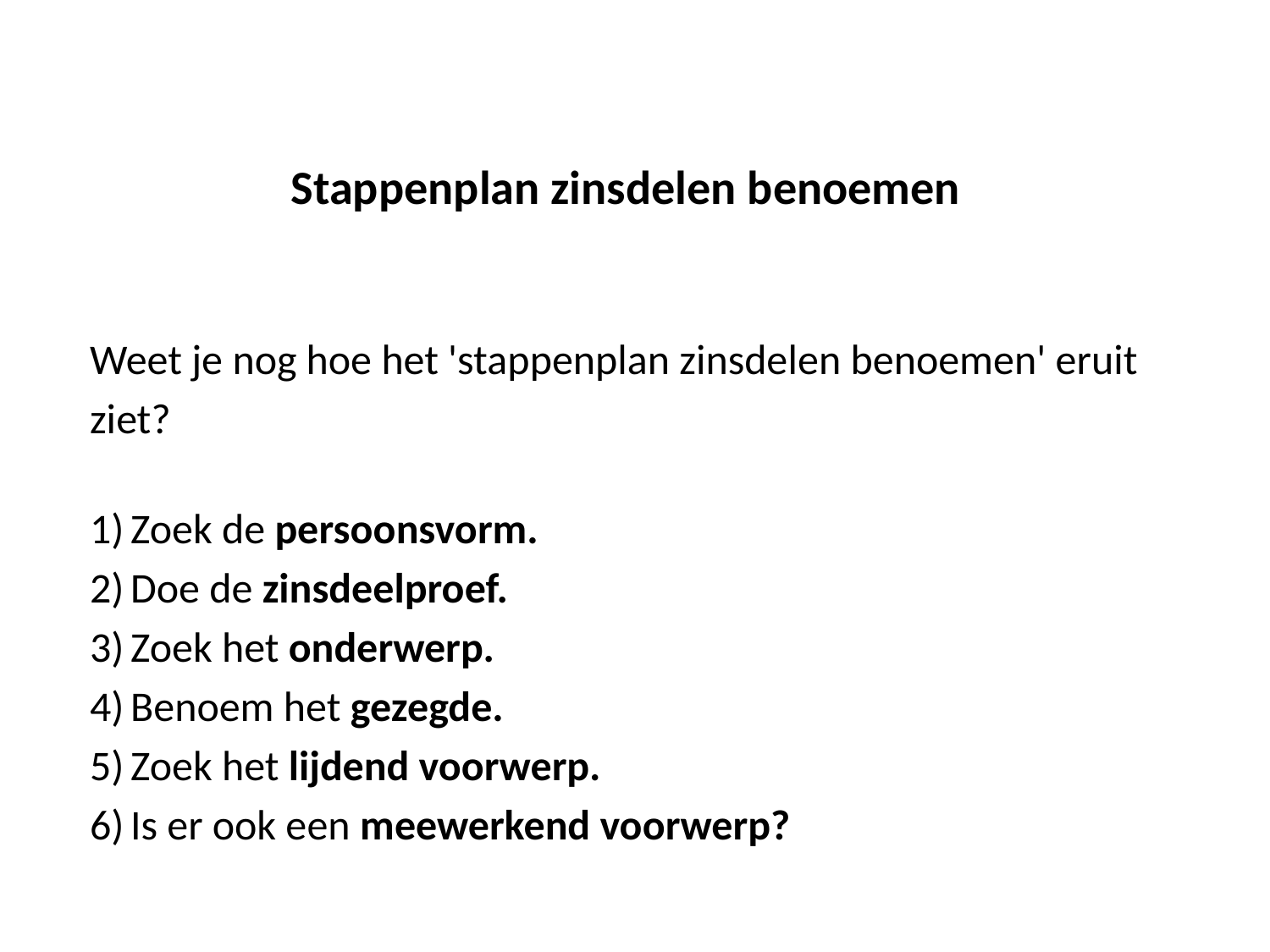

# Stappenplan zinsdelen benoemen

Weet je nog hoe het 'stappenplan zinsdelen benoemen' eruit
ziet?
Zoek de persoonsvorm.
Doe de zinsdeelproef.
Zoek het onderwerp.
Benoem het gezegde.
Zoek het lijdend voorwerp.
Is er ook een meewerkend voorwerp?